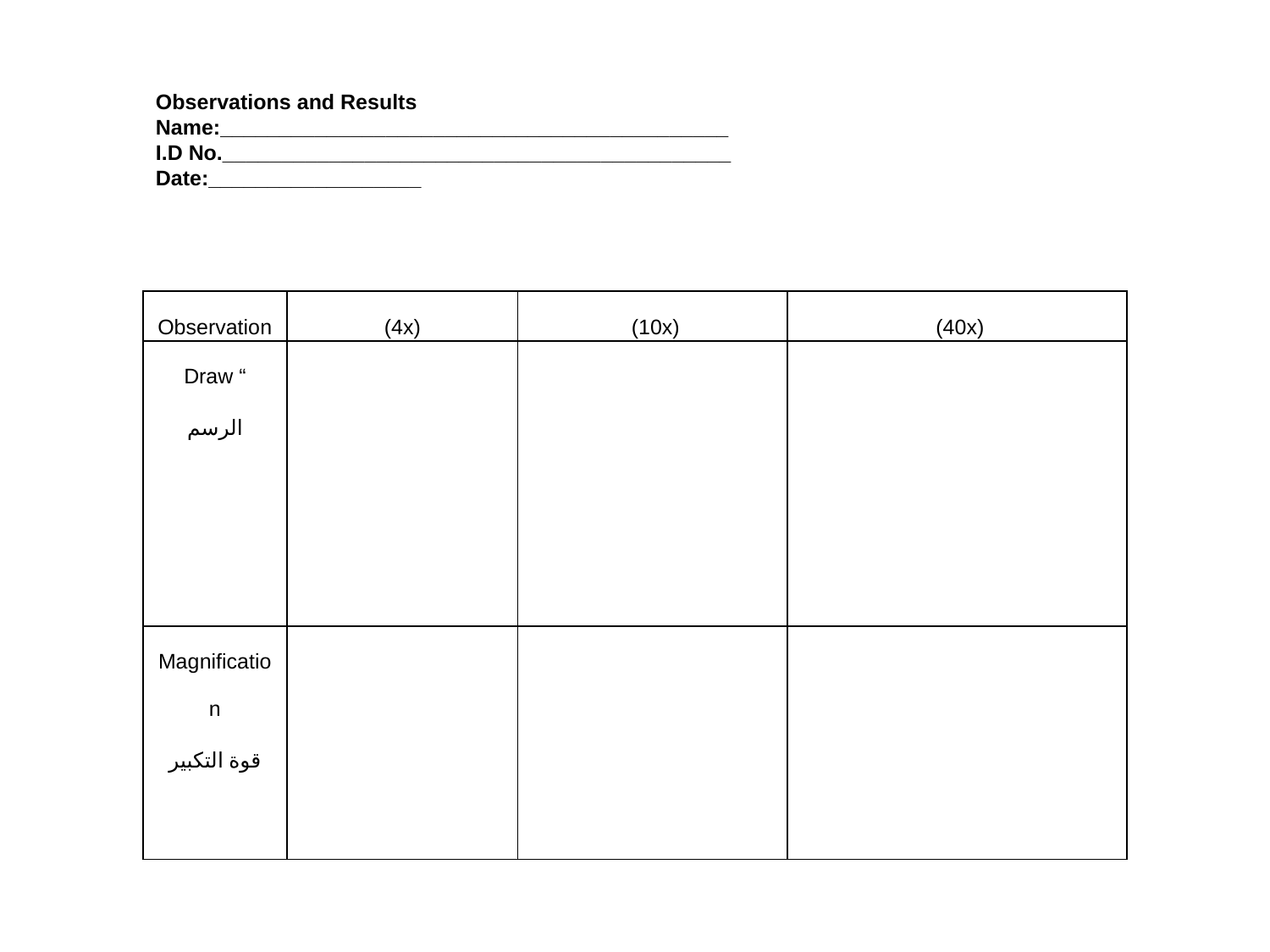

Observations and Results
Name:___________________________________________
I.D No.___________________________________________
Date:__________________

| Observation | (4x) | (10x) | (40x) |
| --- | --- | --- | --- |
| Draw “ الرسم |  |  |  |
| Magnification قوة التكبير |  |  |  |